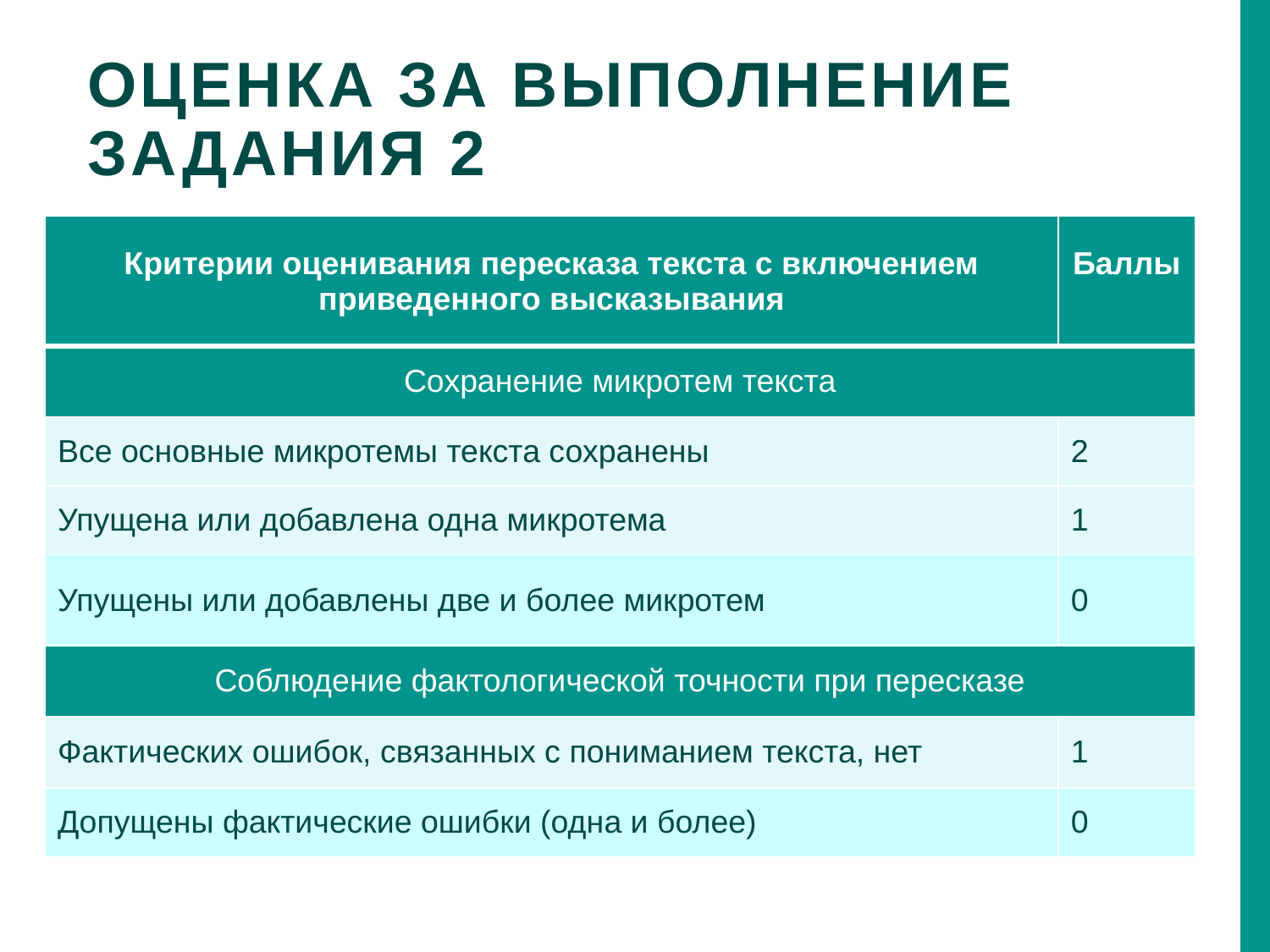

# Оценка за выполнение задания 2
| Критерии оценивания пересказа текста с включением приведенного высказывания | Баллы |
| --- | --- |
| Сохранение микротем текста |  |
| Все основные микротемы текста сохранены | 2 |
| Упущена или добавлена одна микротема | 1 |
| Упущены или добавлены две и более микротем | 0 |
| Соблюдение фактологической точности при пересказе |  |
| Фактических ошибок, связанных с пониманием текста, нет | 1 |
| Допущены фактические ошибки (одна и более) | 0 |